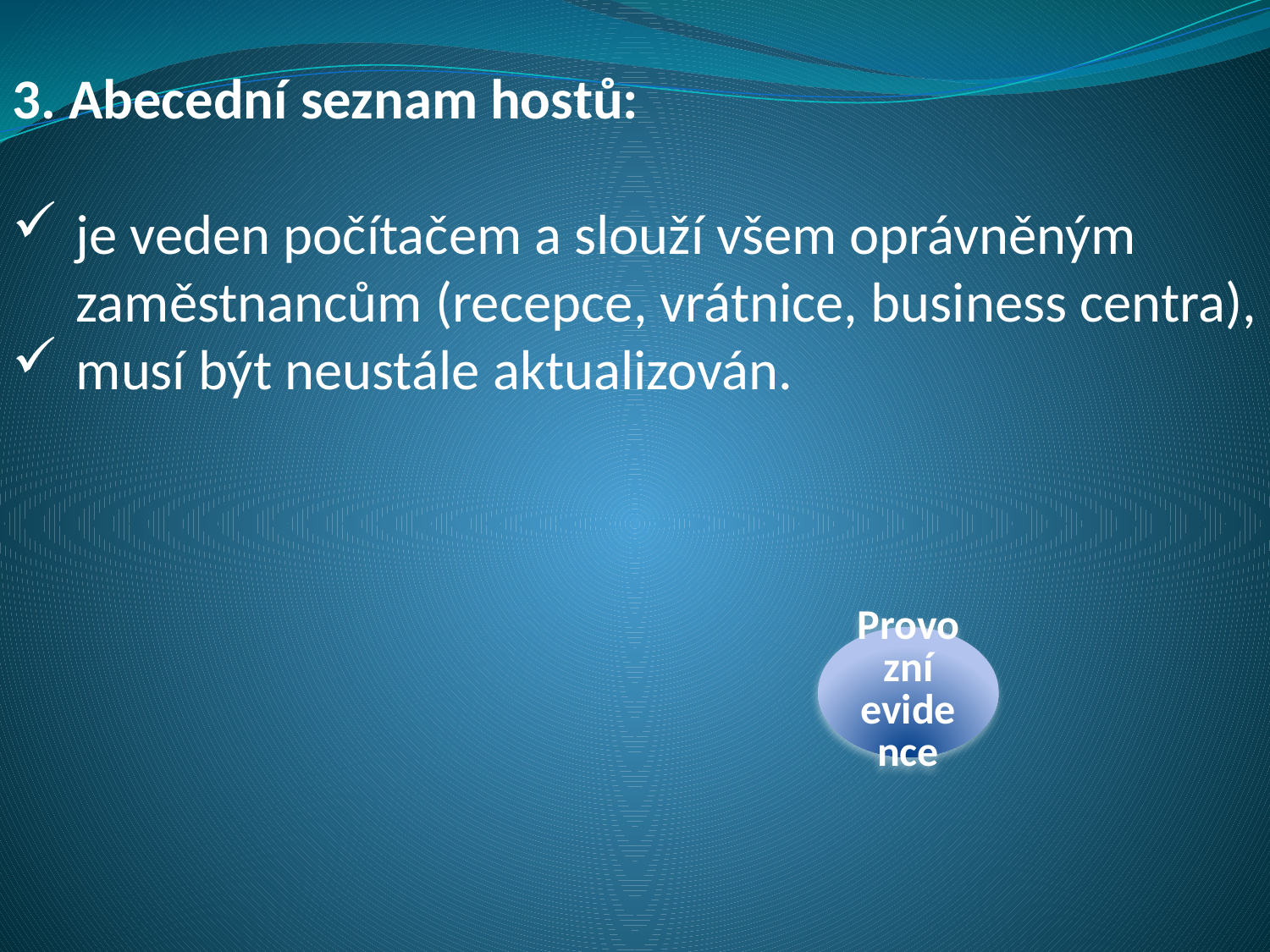

3. Abecední seznam hostů:

je veden počítačem a slouží všem oprávněným zaměstnancům (recepce, vrátnice, business centra),
musí být neustále aktualizován.
Provozní evidence
3